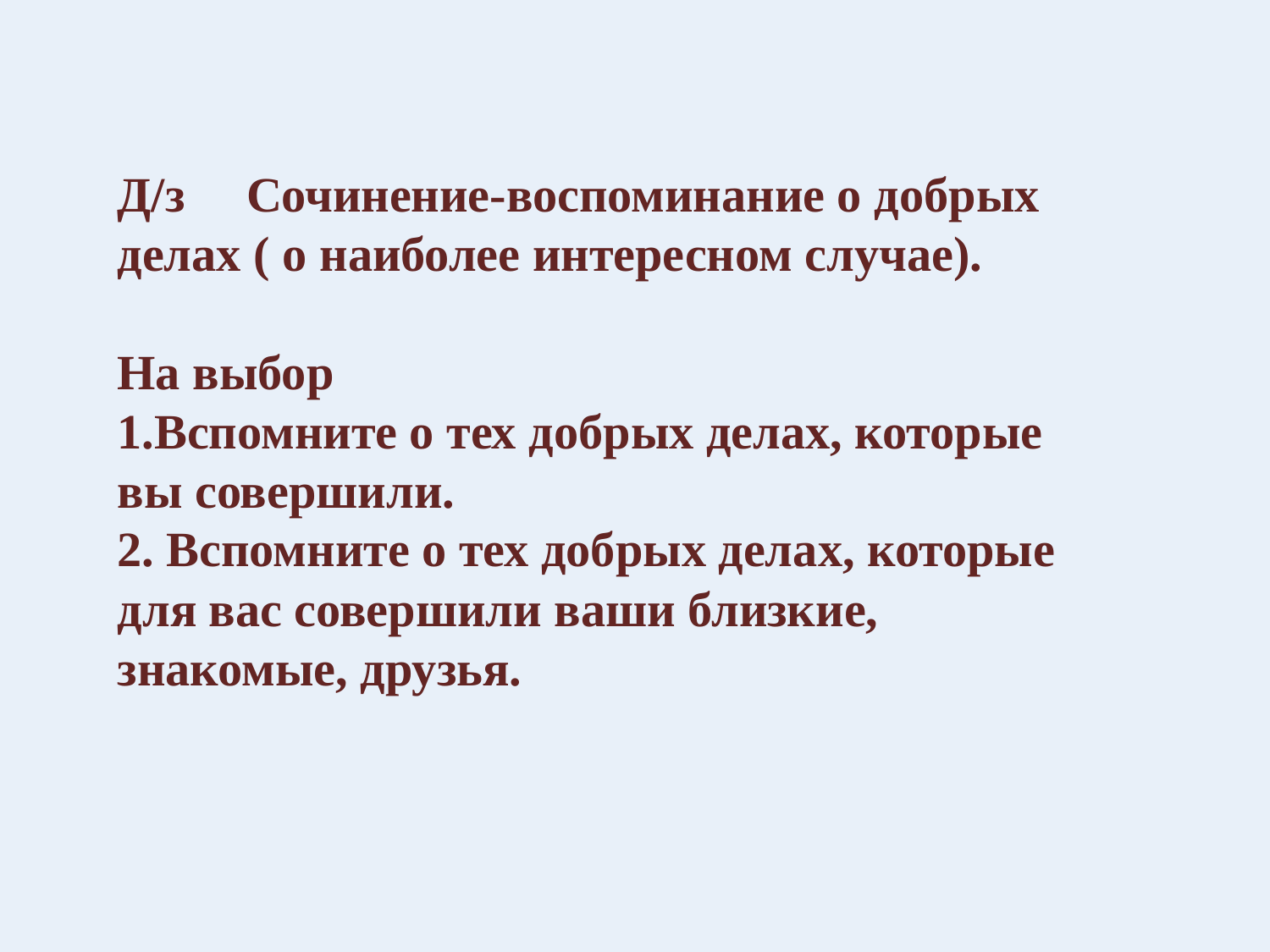

Д/з     Сочинение-воспоминание о добрых делах ( о наиболее интересном случае).

На выбор
1.Вспомните о тех добрых делах, которые вы совершили.
2. Вспомните о тех добрых делах, которые  для вас совершили ваши близкие,
знакомые, друзья.